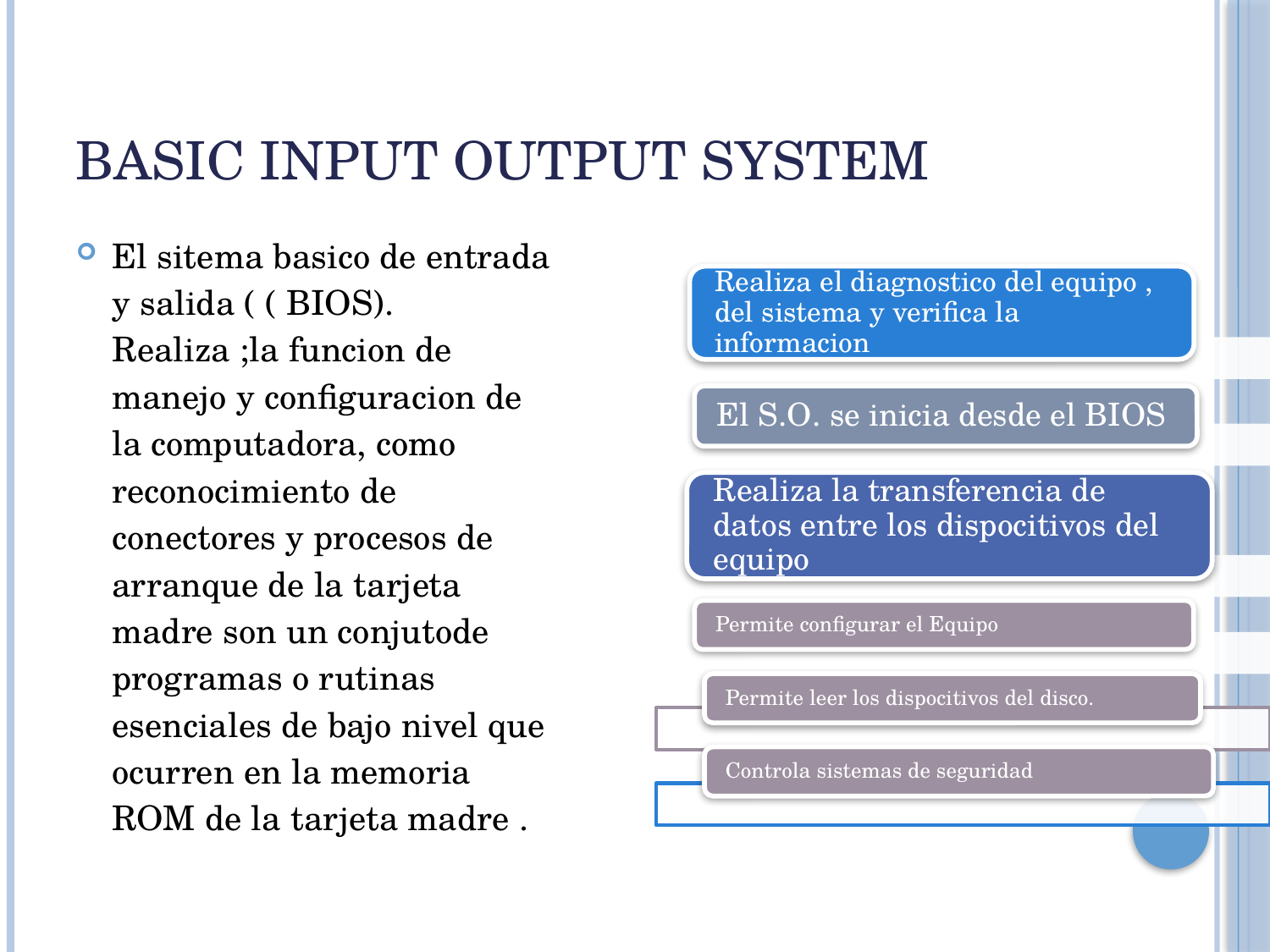

# Basic Input output system
El sitema basico de entrada y salida ( ( BIOS). Realiza ;la funcion de manejo y configuracion de la computadora, como reconocimiento de conectores y procesos de arranque de la tarjeta madre son un conjutode programas o rutinas  esenciales de bajo nivel que ocurren en la memoria ROM de la tarjeta madre .
Realiza el diagnostico del equipo , del sistema y verifica la informacion
El S.O. se inicia desde el BIOS
Realiza la transferencia de datos entre los dispocitivos del equipo
Permite configurar el Equipo
Permite leer los dispocitivos del disco.
Controla sistemas de seguridad